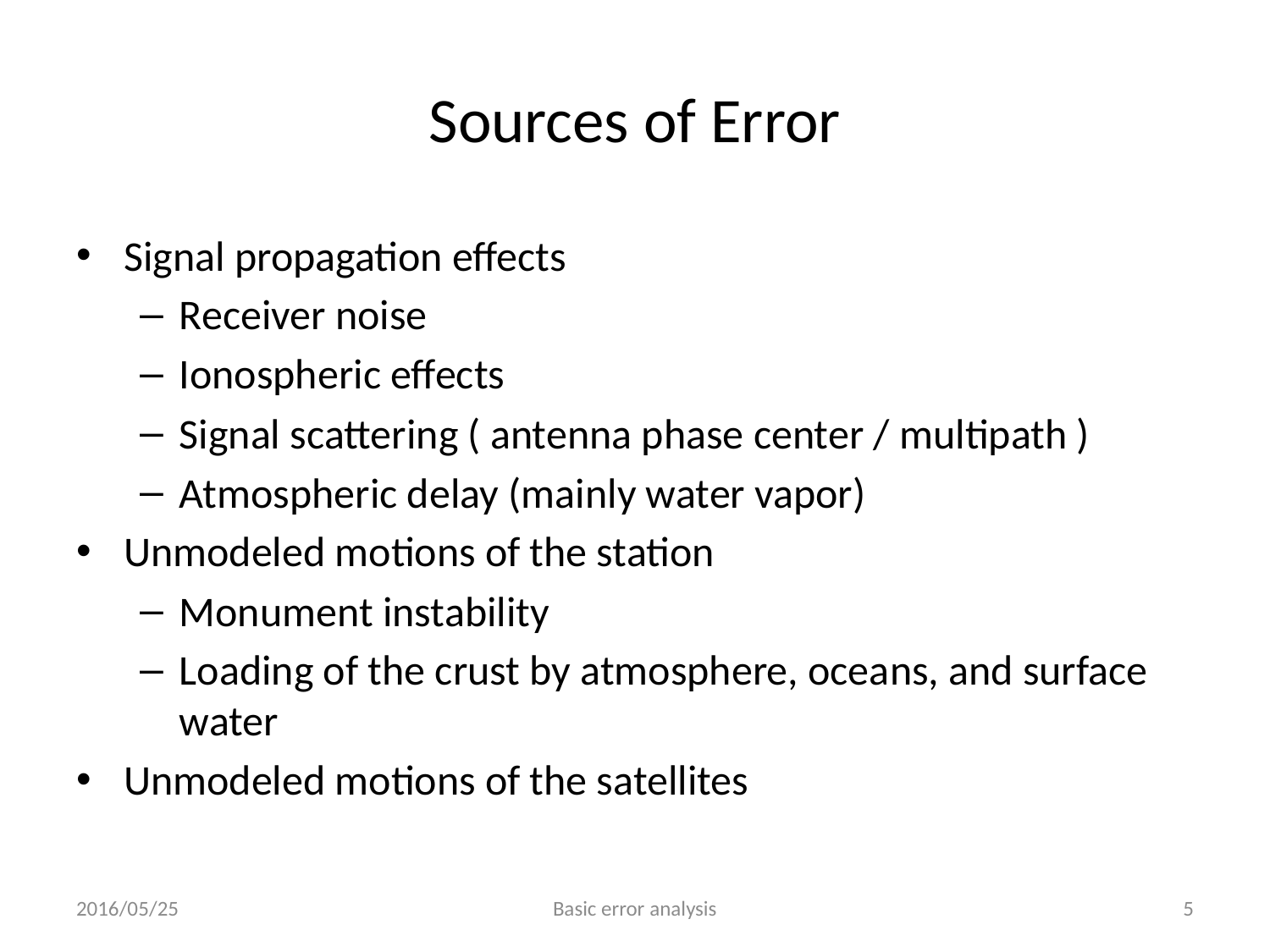

# Sources of Error
Signal propagation effects
Receiver noise
Ionospheric effects
Signal scattering ( antenna phase center / multipath )
Atmospheric delay (mainly water vapor)
Unmodeled motions of the station
Monument instability
Loading of the crust by atmosphere, oceans, and surface water
Unmodeled motions of the satellites
2016/05/25
Basic error analysis
5